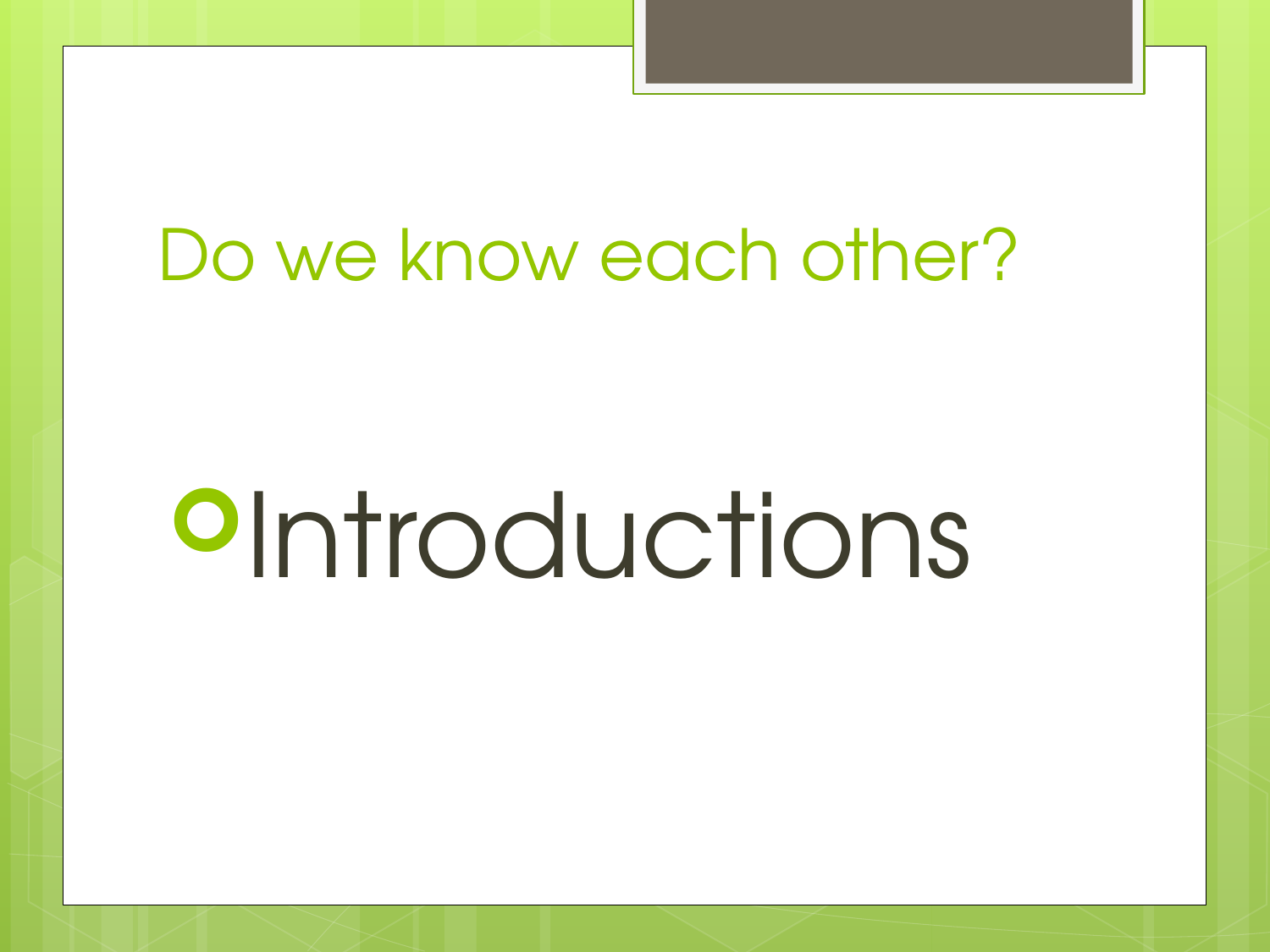

# Do we know each other?
Introductions